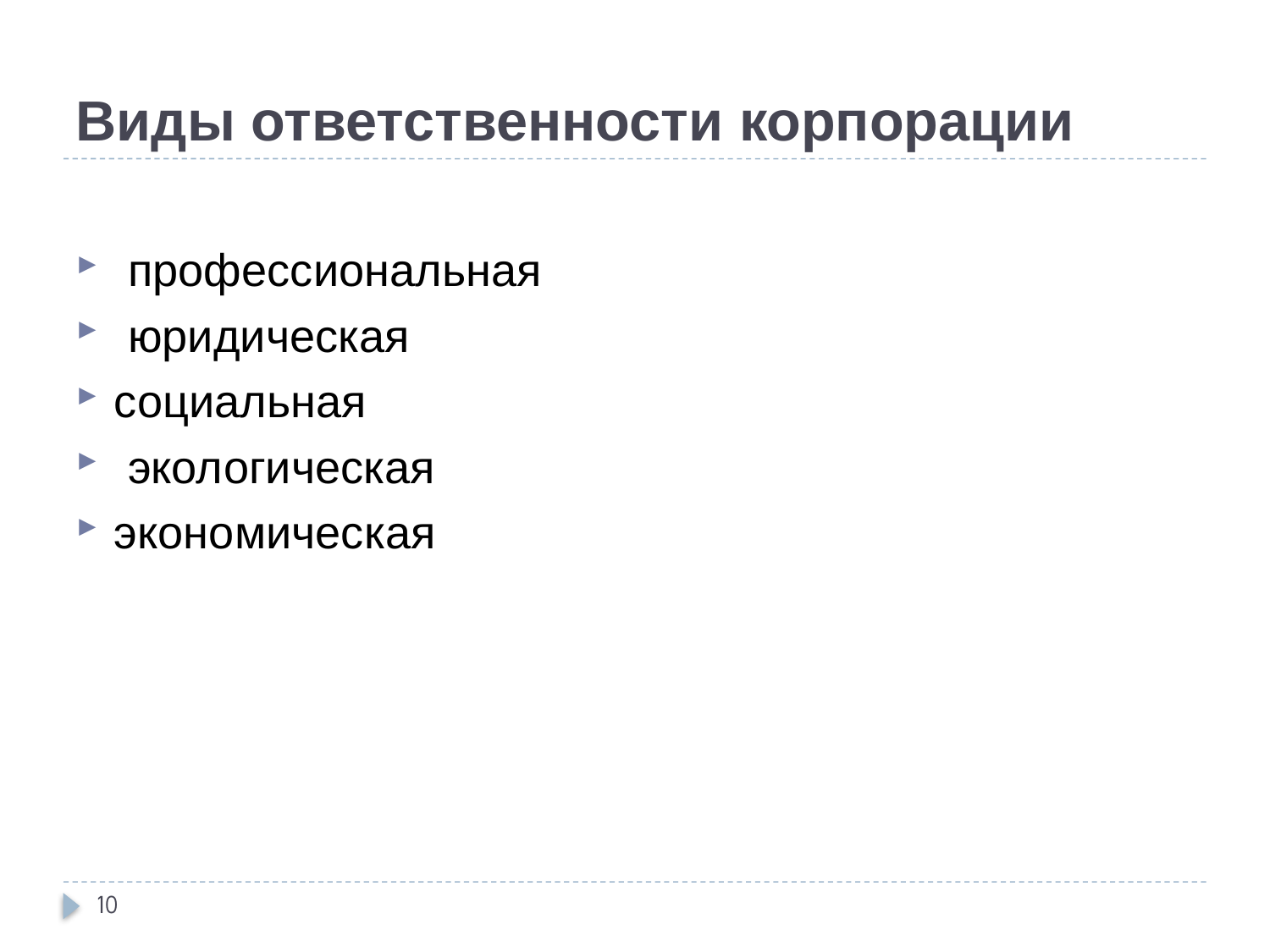

# Виды ответственности корпорации

 профессиональная
 юридическая
социальная
 экологическая
экономическая

10